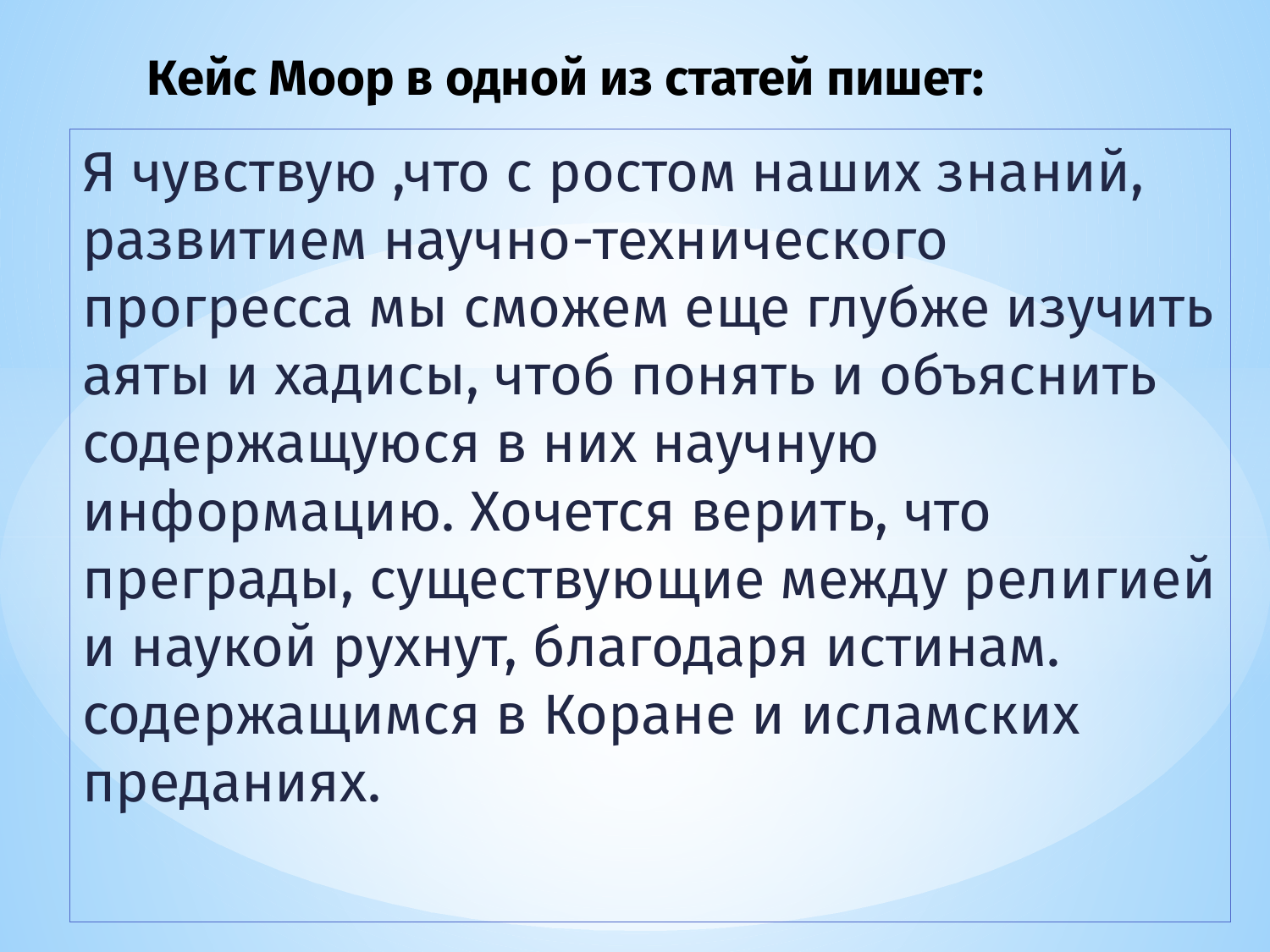

# Кейс Моор в одной из статей пишет:
Я чувствую ,что с ростом наших знаний, развитием научно-технического прогресса мы сможем еще глубже изучить аяты и хадисы, чтоб понять и объяснить содержащуюся в них научную информацию. Хочется верить, что преграды, существующие между религией и наукой рухнут, благодаря истинам. содержащимся в Коране и исламских преданиях.